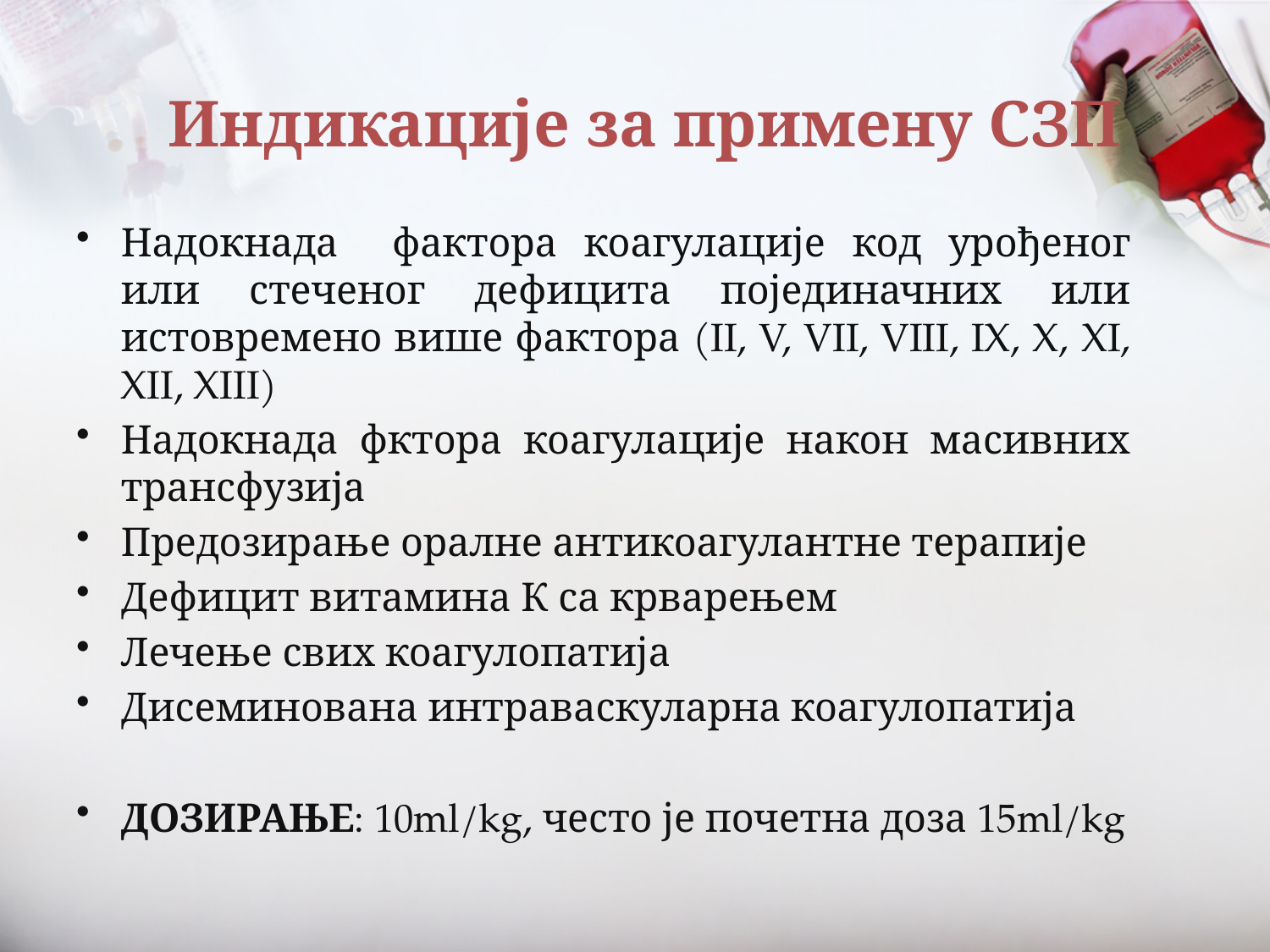

# Индикације за примену СЗП
Надокнада  фактора коагулације код урођеног или стеченог дефицита појединачних или истовремено више фактора (II, V, VII, VIII, IX, X, XI, XII, XIII)
Надокнада фктора коагулације након масивних трансфузија
Предозирање оралне антикоагулантне терапије
Дефицит витамина К са крварењем
Лечење свих коагулопатија
Дисеминована интраваскуларна коагулопатија

ДОЗИРАЊЕ: 10ml/kg, често је почетна доза 15ml/kg